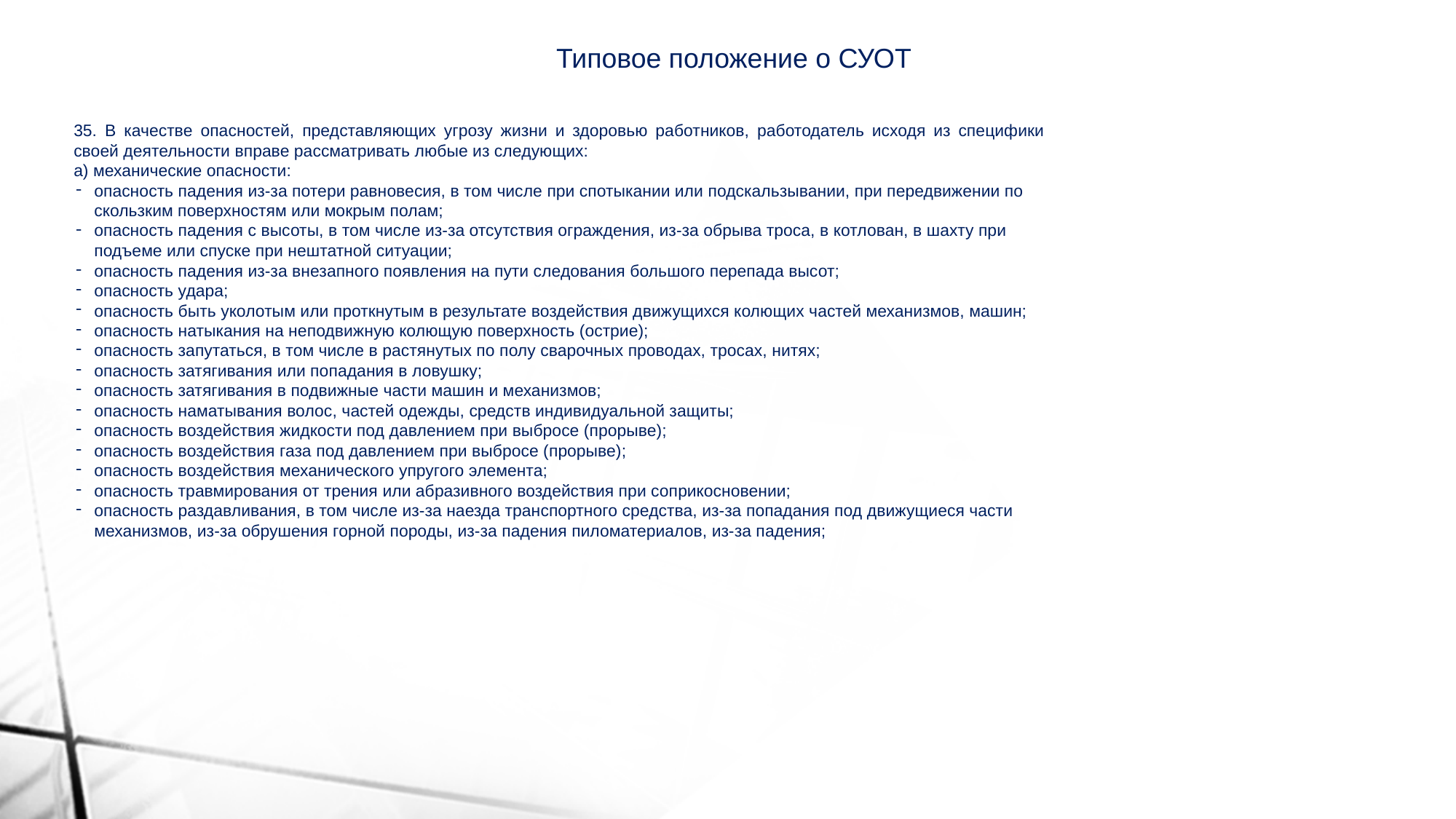

Типовое положение о СУОТ
35. В качестве опасностей, представляющих угрозу жизни и здоровью работников, работодатель исходя из специфики своей деятельности вправе рассматривать любые из следующих:
а) механические опасности:
опасность падения из-за потери равновесия, в том числе при спотыкании или подскальзывании, при передвижении по скользким поверхностям или мокрым полам;
опасность падения с высоты, в том числе из-за отсутствия ограждения, из-за обрыва троса, в котлован, в шахту при подъеме или спуске при нештатной ситуации;
опасность падения из-за внезапного появления на пути следования большого перепада высот;
опасность удара;
опасность быть уколотым или проткнутым в результате воздействия движущихся колющих частей механизмов, машин;
опасность натыкания на неподвижную колющую поверхность (острие);
опасность запутаться, в том числе в растянутых по полу сварочных проводах, тросах, нитях;
опасность затягивания или попадания в ловушку;
опасность затягивания в подвижные части машин и механизмов;
опасность наматывания волос, частей одежды, средств индивидуальной защиты;
опасность воздействия жидкости под давлением при выбросе (прорыве);
опасность воздействия газа под давлением при выбросе (прорыве);
опасность воздействия механического упругого элемента;
опасность травмирования от трения или абразивного воздействия при соприкосновении;
опасность раздавливания, в том числе из-за наезда транспортного средства, из-за попадания под движущиеся части механизмов, из-за обрушения горной породы, из-за падения пиломатериалов, из-за падения;